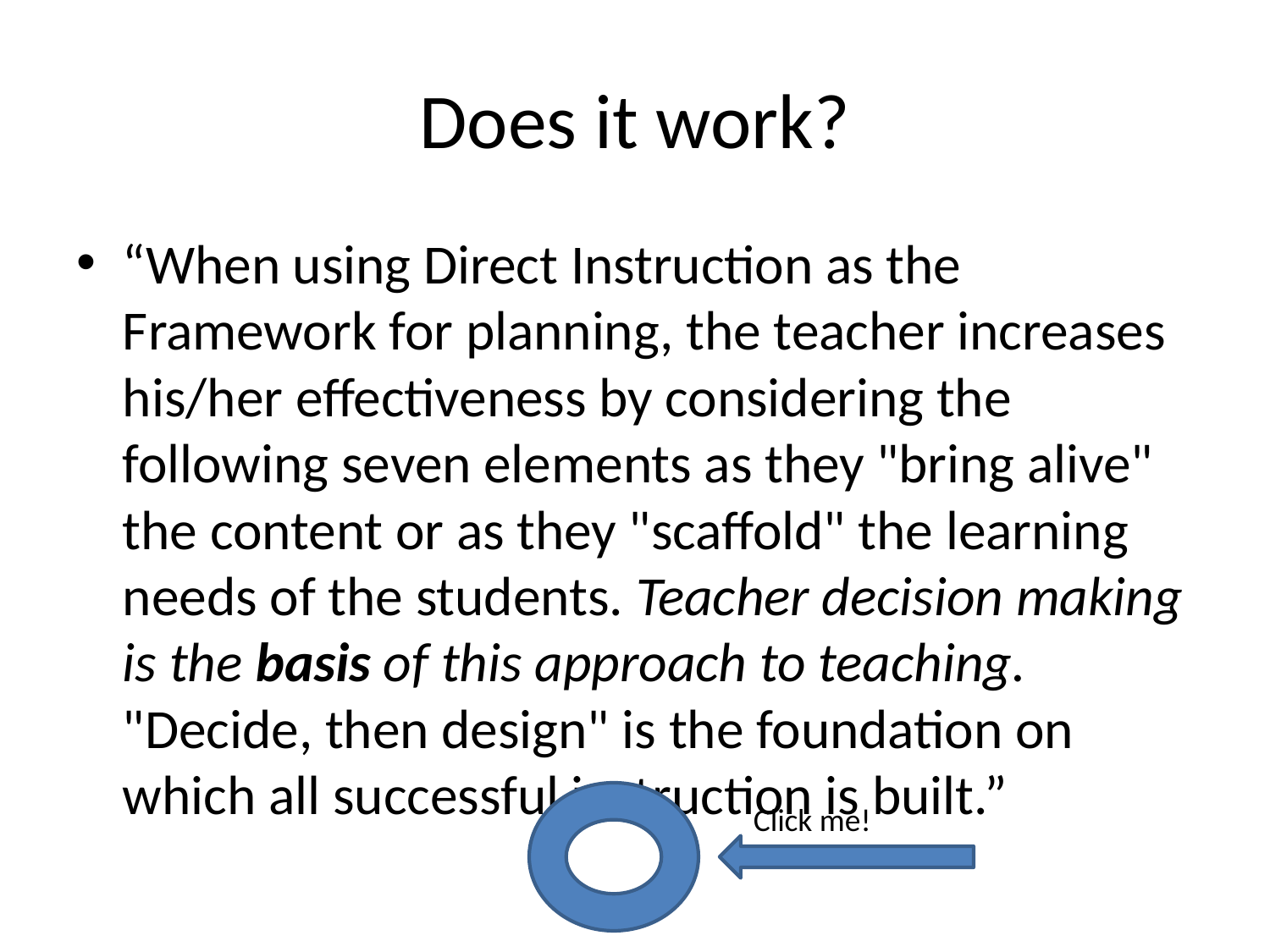

# Does it work?
“When using Direct Instruction as the Framework for planning, the teacher increases his/her effectiveness by considering the following seven elements as they "bring alive" the content or as they "scaffold" the learning needs of the students. Teacher decision making is the basis of this approach to teaching. "Decide, then design" is the foundation on which all successful instruction is built.”

Click me!